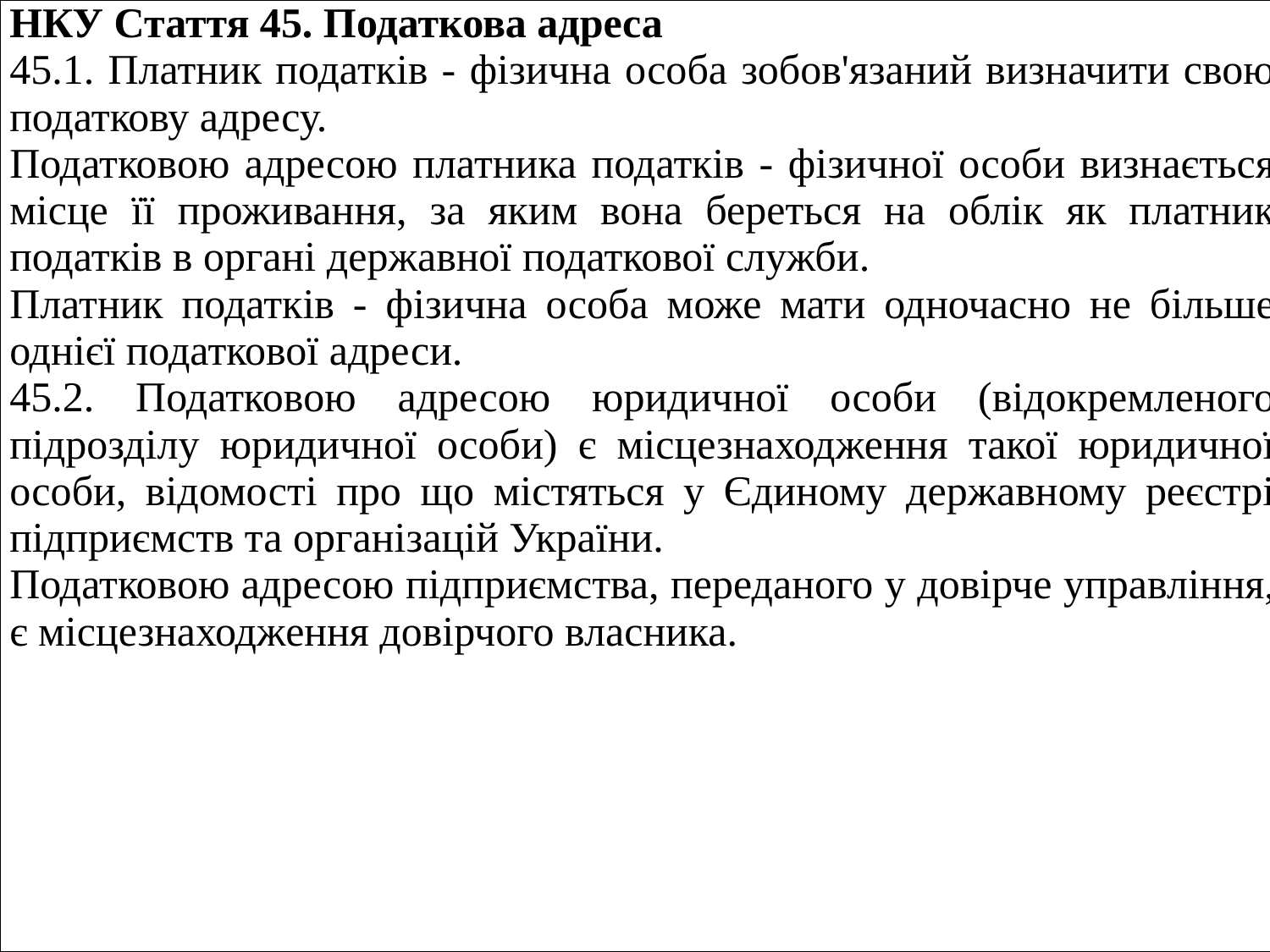

| НКУ Стаття 45. Податкова адреса 45.1. Платник податків - фізична особа зобов'язаний визначити свою податкову адресу. Податковою адресою платника податків - фізичної особи визнається місце її проживання, за яким вона береться на облік як платник податків в органі державної податкової служби. Платник податків - фізична особа може мати одночасно не більше однієї податкової адреси. 45.2. Податковою адресою юридичної особи (відокремленого підрозділу юридичної особи) є місцезнаходження такої юридичної особи, відомості про що містяться у Єдиному державному реєстрі підприємств та організацій України. Податковою адресою підприємства, переданого у довірче управління, є місцезнаходження довірчого власника. |
| --- |